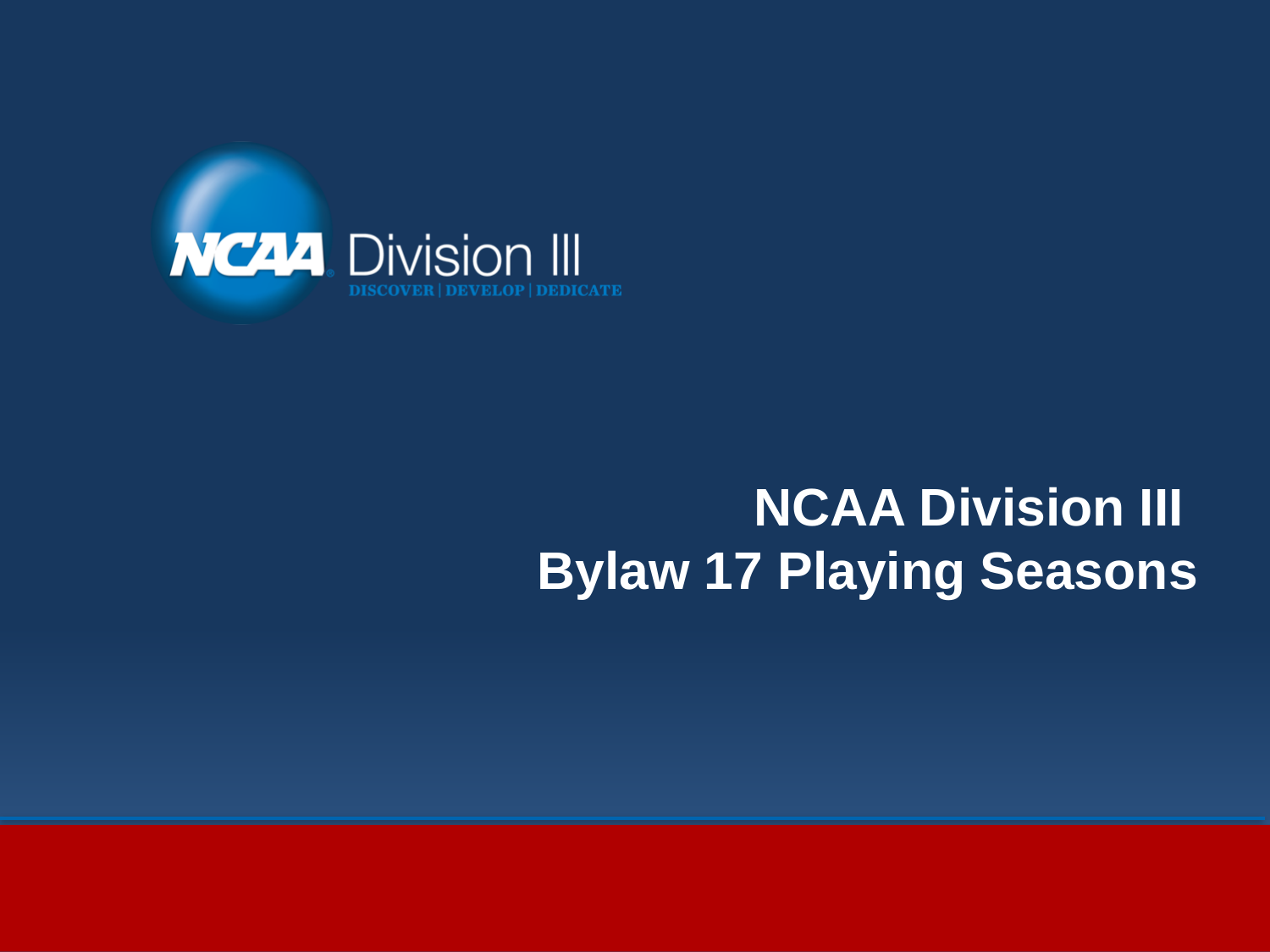

# NCAA Division III Bylaw 17 Playing Seasons